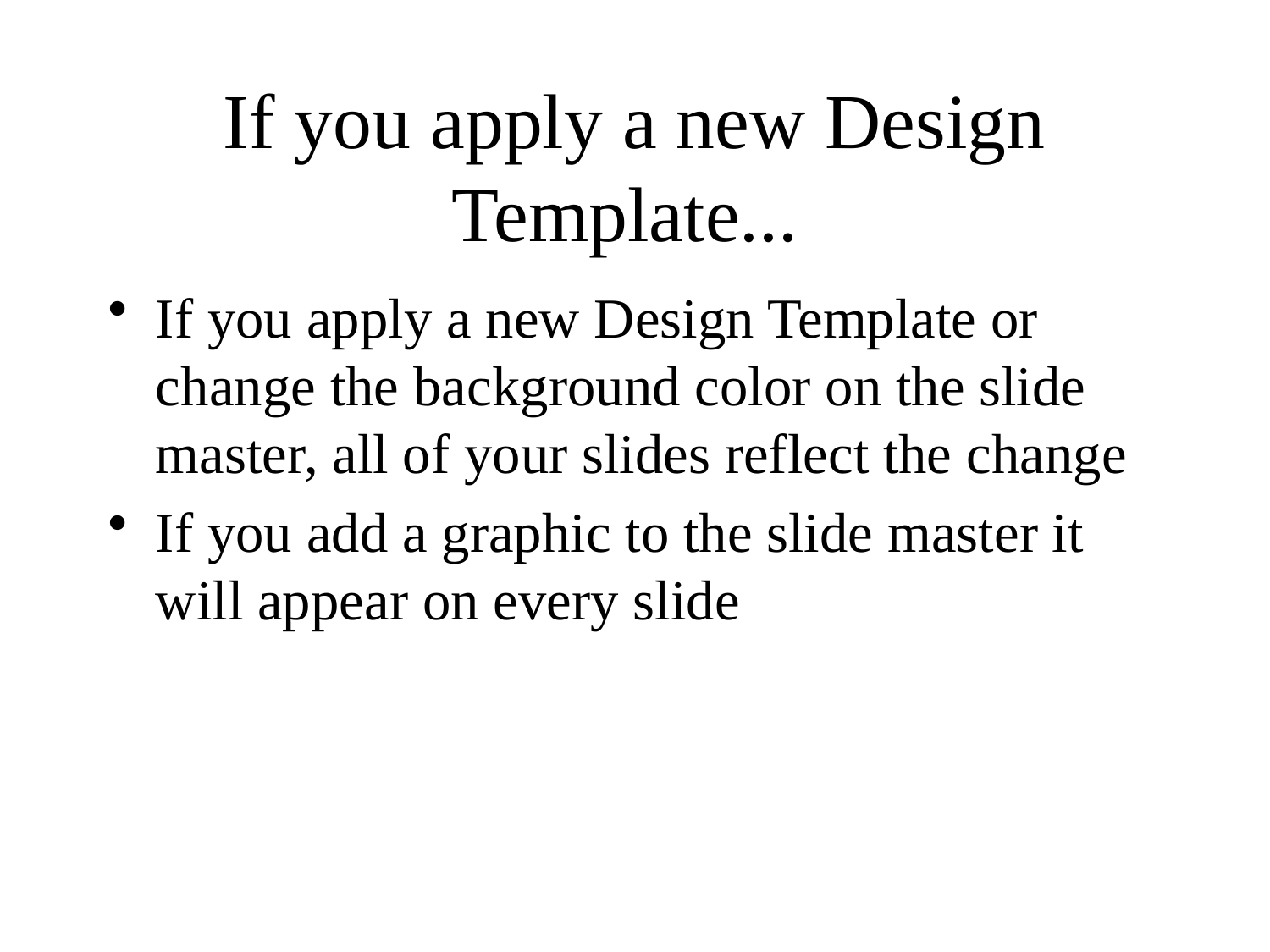

# If you apply a new Design Template...
If you apply a new Design Template or change the background color on the slide master, all of your slides reflect the change
If you add a graphic to the slide master it will appear on every slide